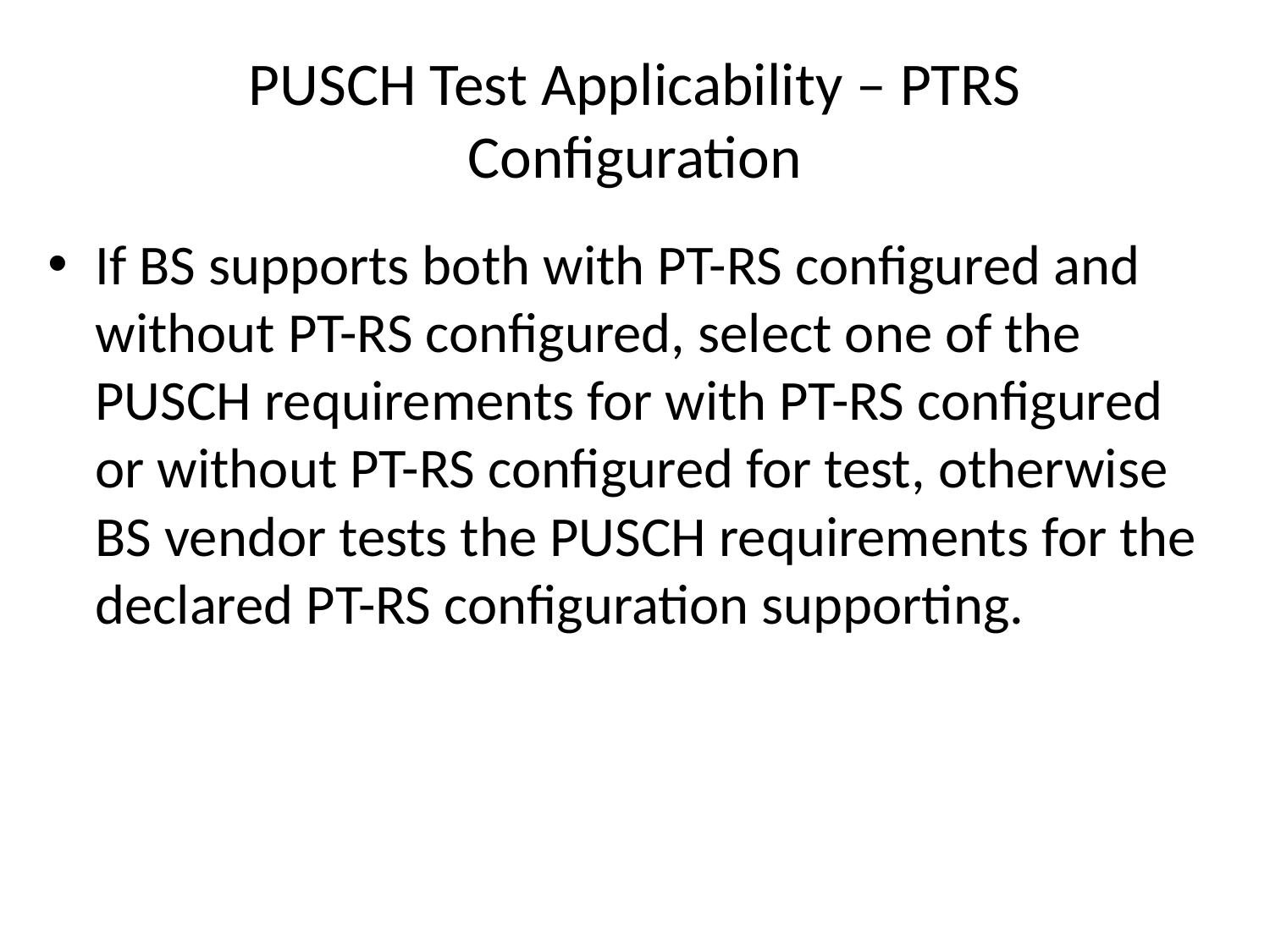

# PUSCH Test Applicability – PTRS Configuration
If BS supports both with PT-RS configured and without PT-RS configured, select one of the PUSCH requirements for with PT-RS configured or without PT-RS configured for test, otherwise BS vendor tests the PUSCH requirements for the declared PT-RS configuration supporting.